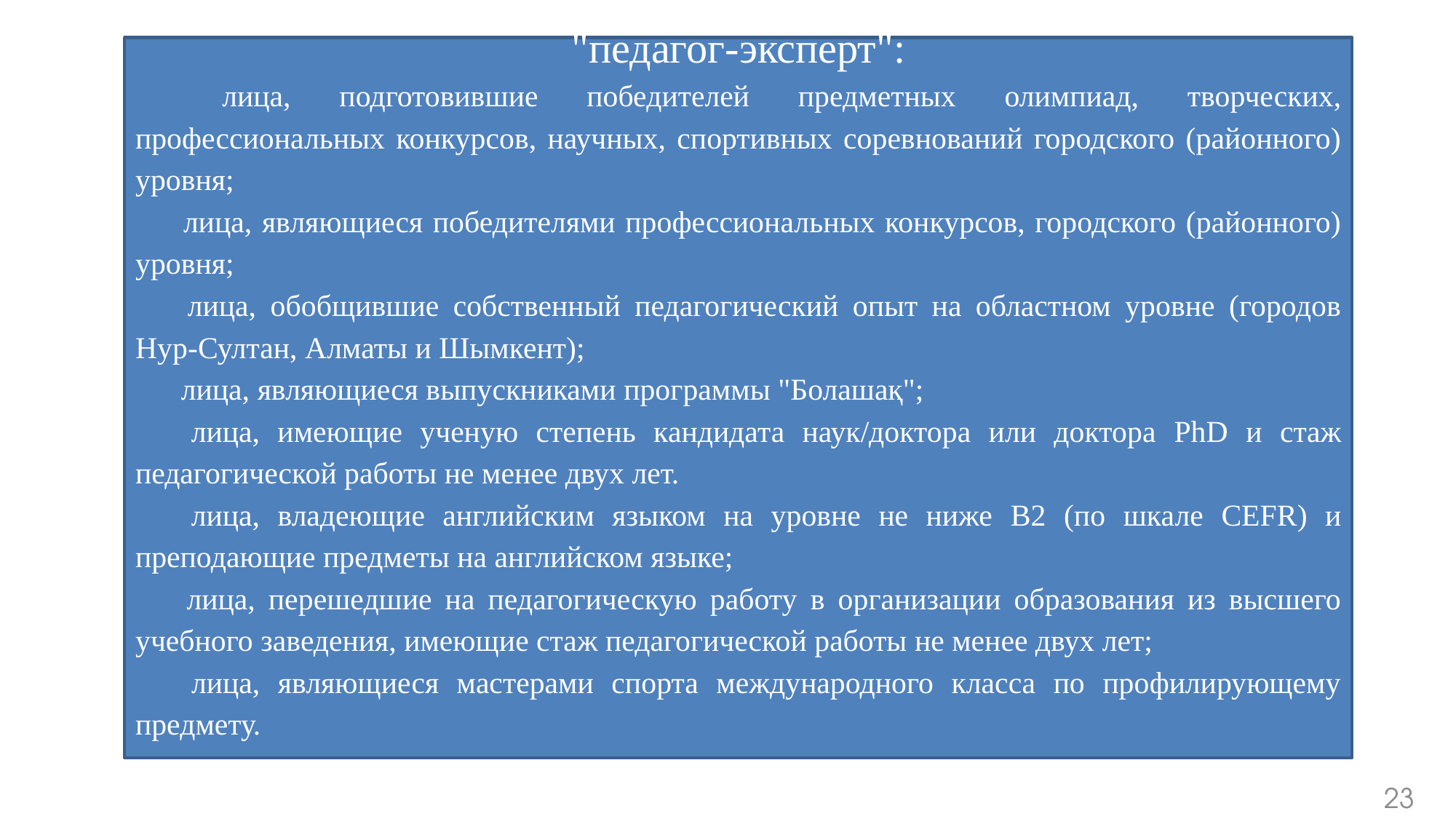

"педагог-эксперт":
      лица, подготовившие победителей предметных олимпиад, творческих, профессиональных конкурсов, научных, спортивных соревнований городского (районного) уровня;
      лица, являющиеся победителями профессиональных конкурсов, городского (районного) уровня;
      лица, обобщившие собственный педагогический опыт на областном уровне (городов Нур-Султан, Алматы и Шымкент);
      лица, являющиеся выпускниками программы "Болашақ";
      лица, имеющие ученую степень кандидата наук/доктора или доктора PhD и стаж педагогической работы не менее двух лет.
      лица, владеющие английским языком на уровне не ниже B2 (по шкале CEFR) и преподающие предметы на английском языке;
      лица, перешедшие на педагогическую работу в организации образования из высшего учебного заведения, имеющие стаж педагогической работы не менее двух лет;
      лица, являющиеся мастерами спорта международного класса по профилирующему предмету.
.
23